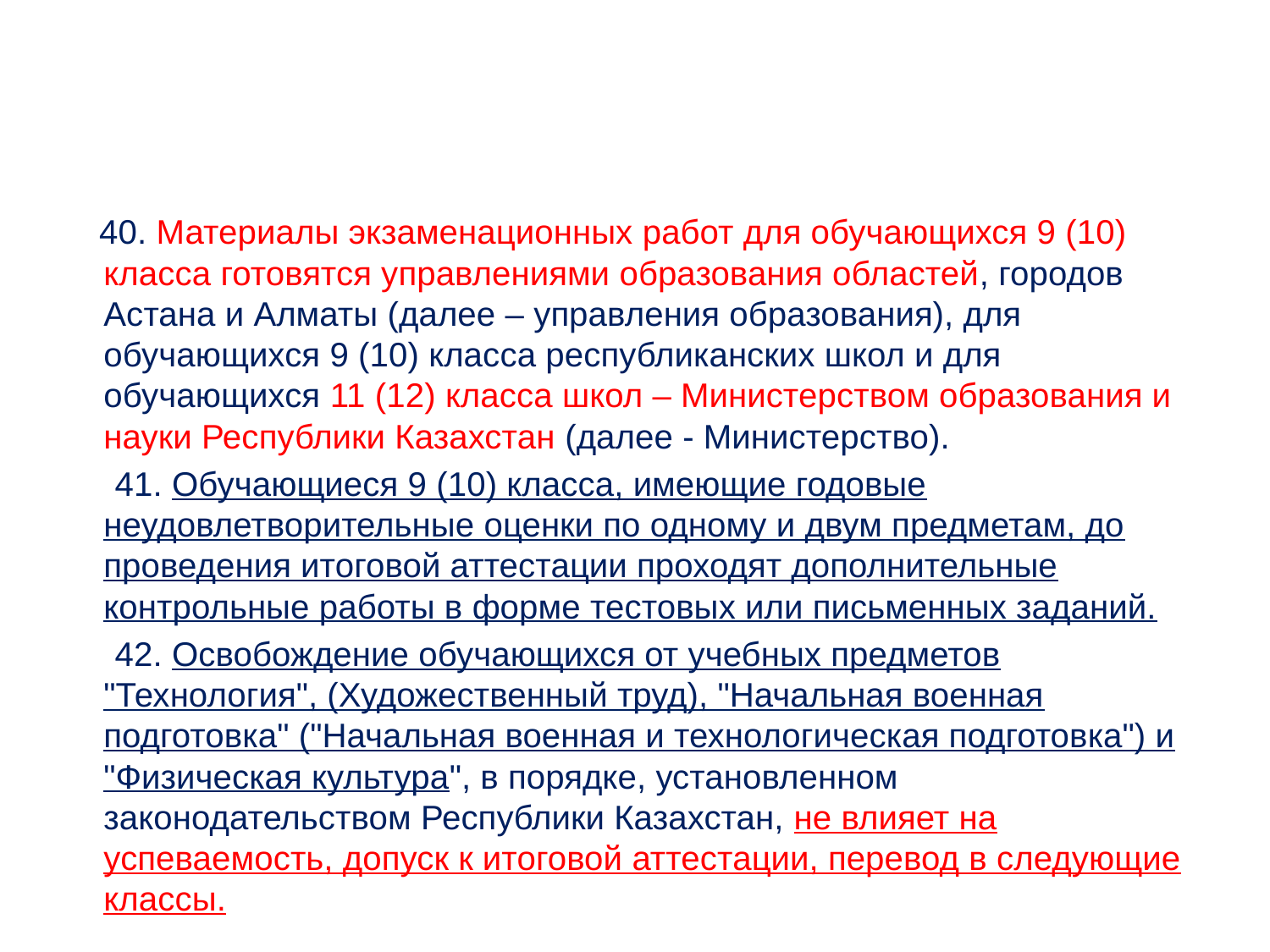

#

       40. Материалы экзаменационных работ для обучающихся 9 (10) класса готовятся управлениями образования областей, городов Астана и Алматы (далее – управления образования), для обучающихся 9 (10) класса республиканских школ и для обучающихся 11 (12) класса школ – Министерством образования и науки Республики Казахстан (далее - Министерство).
      41. Обучающиеся 9 (10) класса, имеющие годовые неудовлетворительные оценки по одному и двум предметам, до проведения итоговой аттестации проходят дополнительные контрольные работы в форме тестовых или письменных заданий.
      42. Освобождение обучающихся от учебных предметов "Технология", (Художественный труд), "Начальная военная подготовка" ("Начальная военная и технологическая подготовка") и "Физическая культура", в порядке, установленном законодательством Республики Казахстан, не влияет на успеваемость, допуск к итоговой аттестации, перевод в следующие классы.